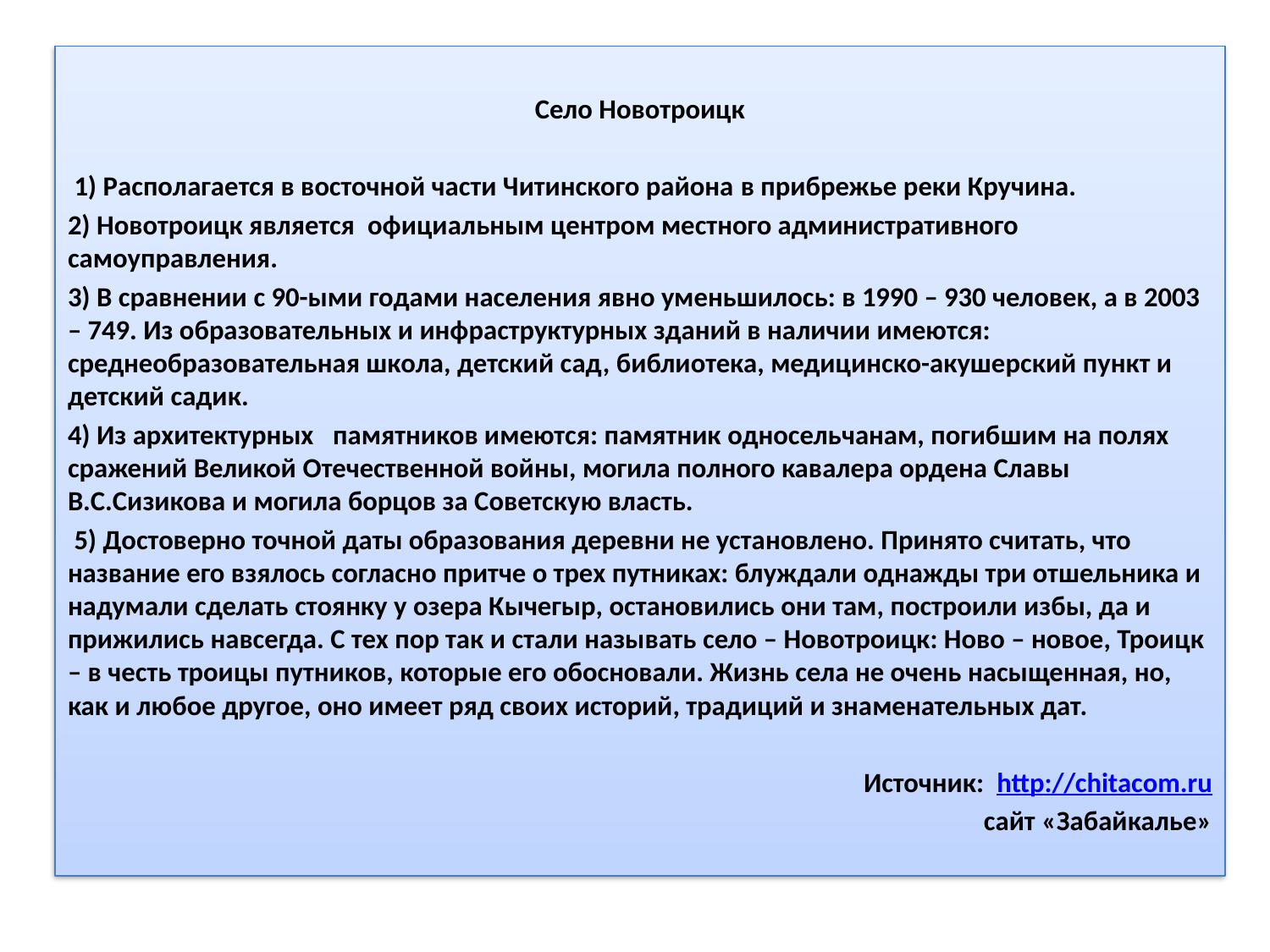

Село Новотроицк

 1) Располагается в восточной части Читинского района в прибрежье реки Кручина.
2) Новотроицк является  официальным центром местного административного самоуправления.
3) В сравнении с 90-ыми годами населения явно уменьшилось: в 1990 – 930 человек, а в 2003 – 749. Из образовательных и инфраструктурных зданий в наличии имеются: среднеобразовательная школа, детский сад, библиотека, медицинско-акушерский пункт и детский садик.
4) Из архитектурных   памятников имеются: памятник односельчанам, погибшим на полях сражений Великой Отечественной войны, могила полного кавалера ордена Славы В.С.Сизикова и могила борцов за Советскую власть.
 5) Достоверно точной даты образования деревни не установлено. Принято считать, что название его взялось согласно притче о трех путниках: блуждали однажды три отшельника и надумали сделать стоянку у озера Кычегыр, остановились они там, построили избы, да и прижились навсегда. С тех пор так и стали называть село – Новотроицк: Ново – новое, Троицк – в честь троицы путников, которые его обосновали. Жизнь села не очень насыщенная, но, как и любое другое, оно имеет ряд своих историй, традиций и знаменательных дат.

Источник:  http://chitacom.ru
сайт «Забайкалье»